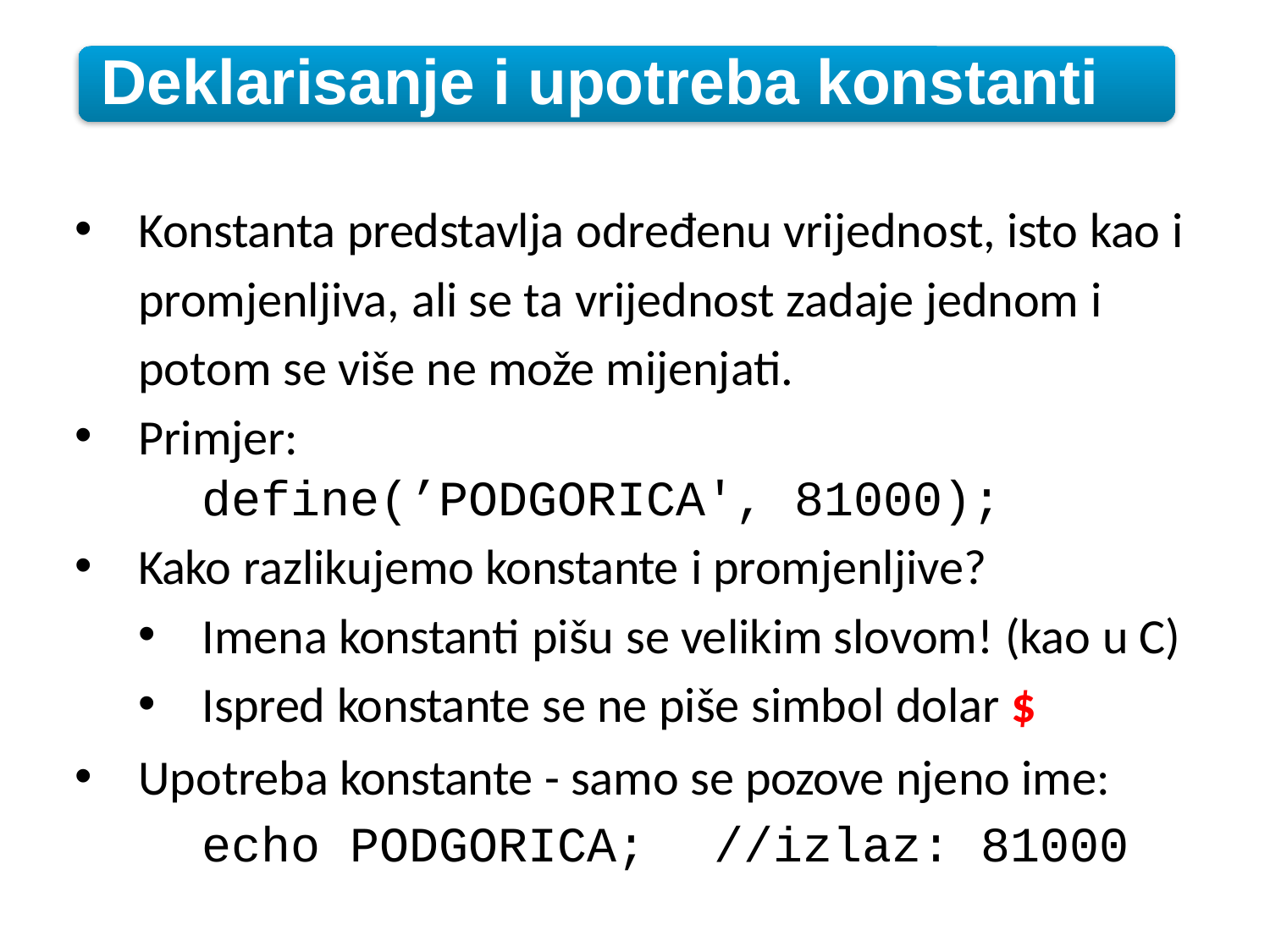

Deklarisanje i upotreba konstanti
Konstanta predstavlja određenu vrijednost, isto kao i promjenljiva, ali se ta vrijednost zadaje jednom i potom se više ne može mijenjati.
Primjer:
	define(’PODGORICA', 81000);
Kako razlikujemo konstante i promjenljive?
Imena konstanti pišu se velikim slovom! (kao u C)
Ispred konstante se ne piše simbol dolar $
Upotreba konstante - samo se pozove njeno ime:
	echo PODGORICA; //izlaz: 81000